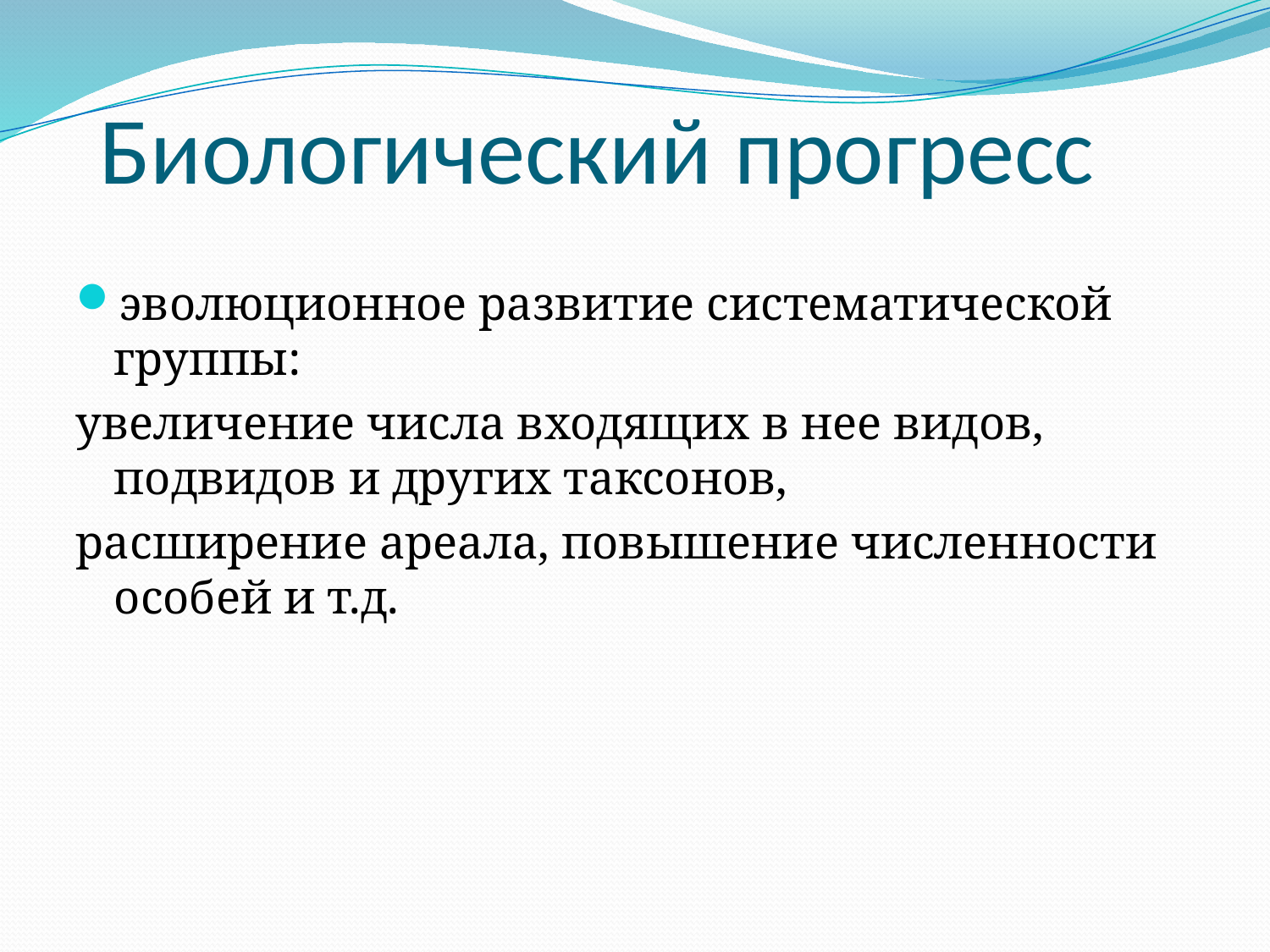

# Биологический прогресс
эволюционное развитие систематической группы:
увеличение числа входящих в нее видов, подвидов и других таксонов,
расширение ареала, повышение численности особей и т.д.